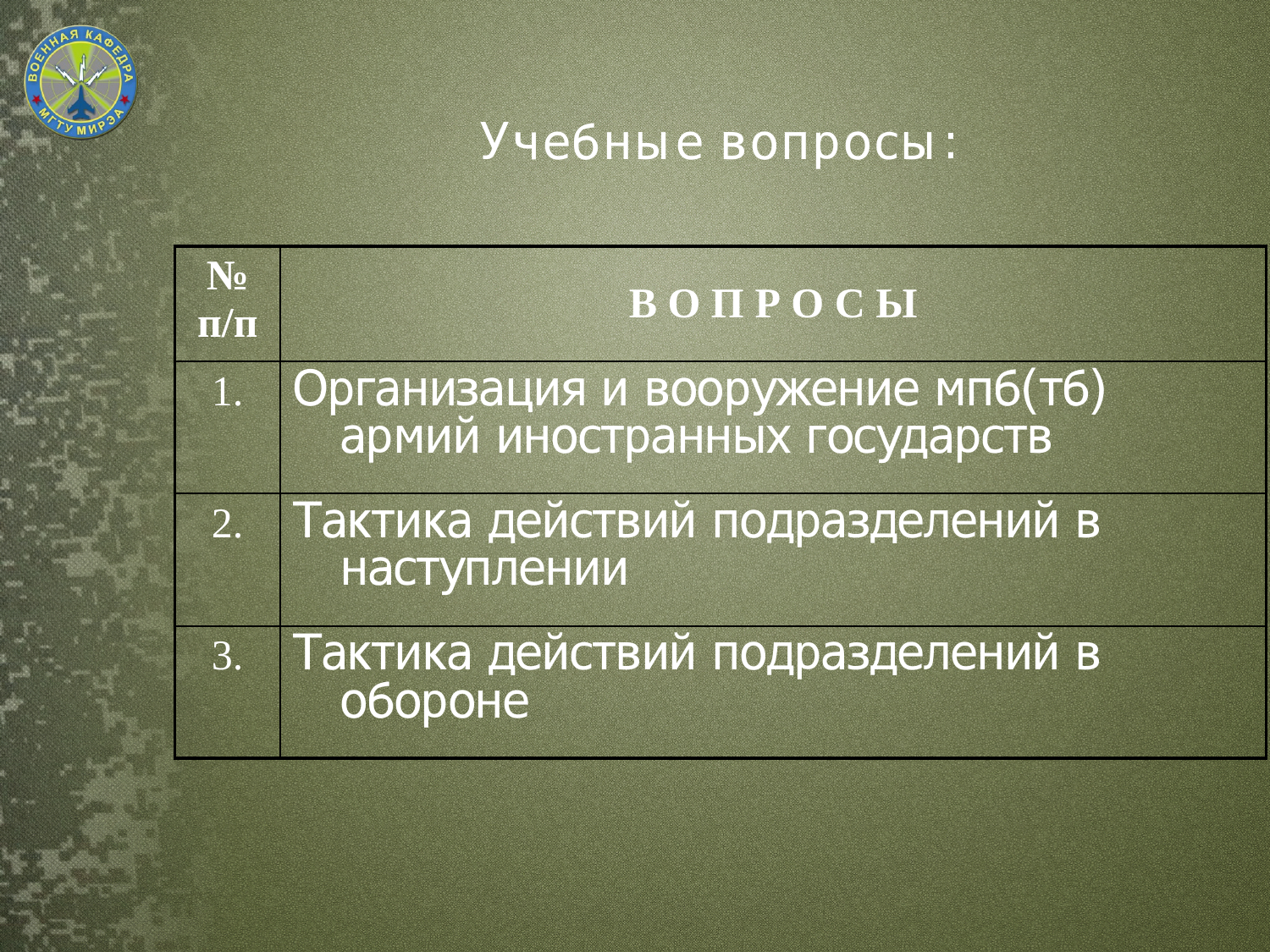

Учебные вопросы:
| № п/п | В О П Р О С Ы |
| --- | --- |
| 1. | Организация и вооружение мпб(тб) армий иностранных государств |
| 2. | Тактика действий подразделений в наступлении |
| 3. | Тактика действий подразделений в обороне |